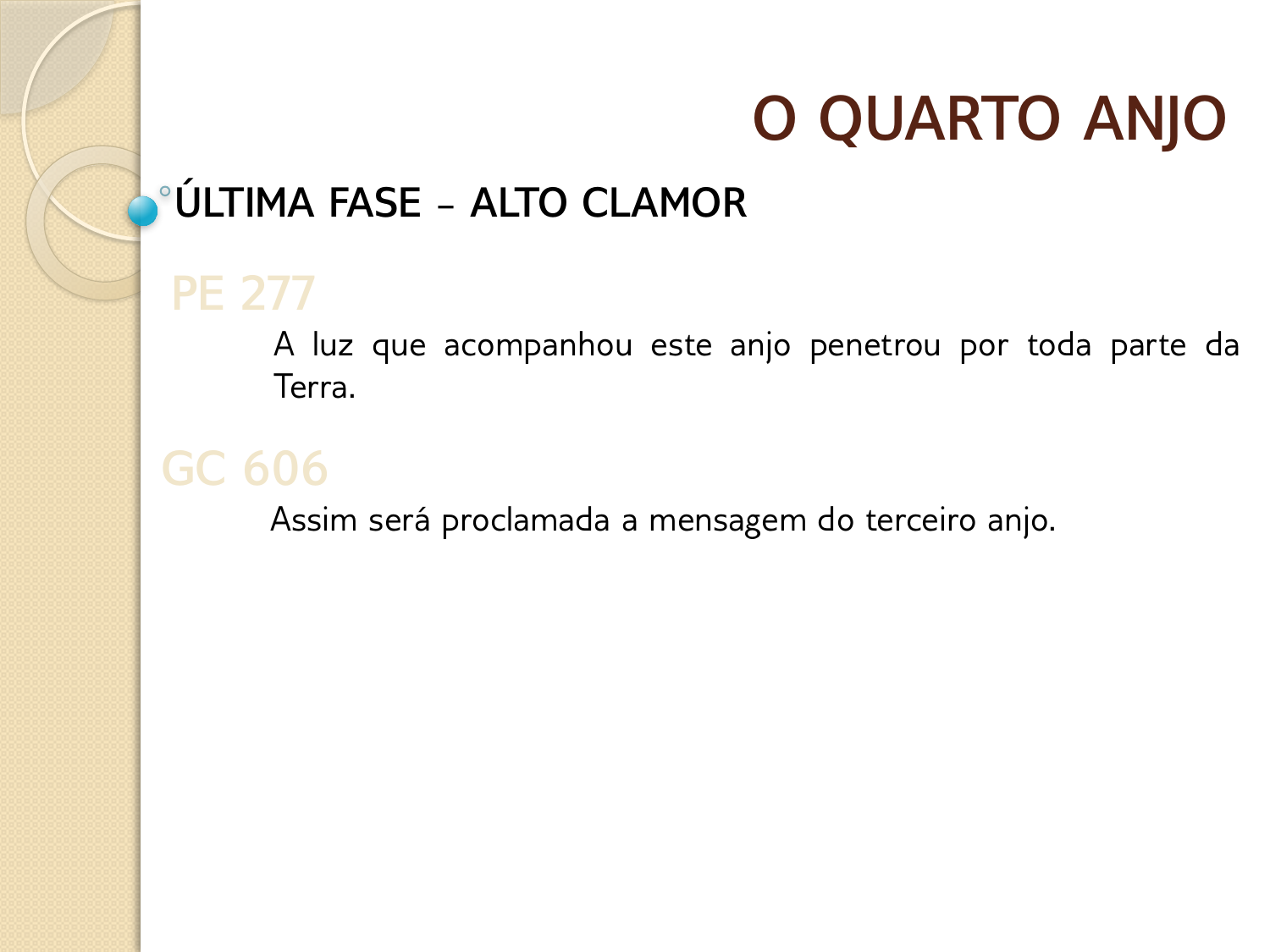

O QUARTO ANJO
ÚLTIMA FASE – ALTO CLAMOR
PE 277
A luz que acompanhou este anjo penetrou por toda parte da Terra.
GC 606
Assim será proclamada a mensagem do terceiro anjo.